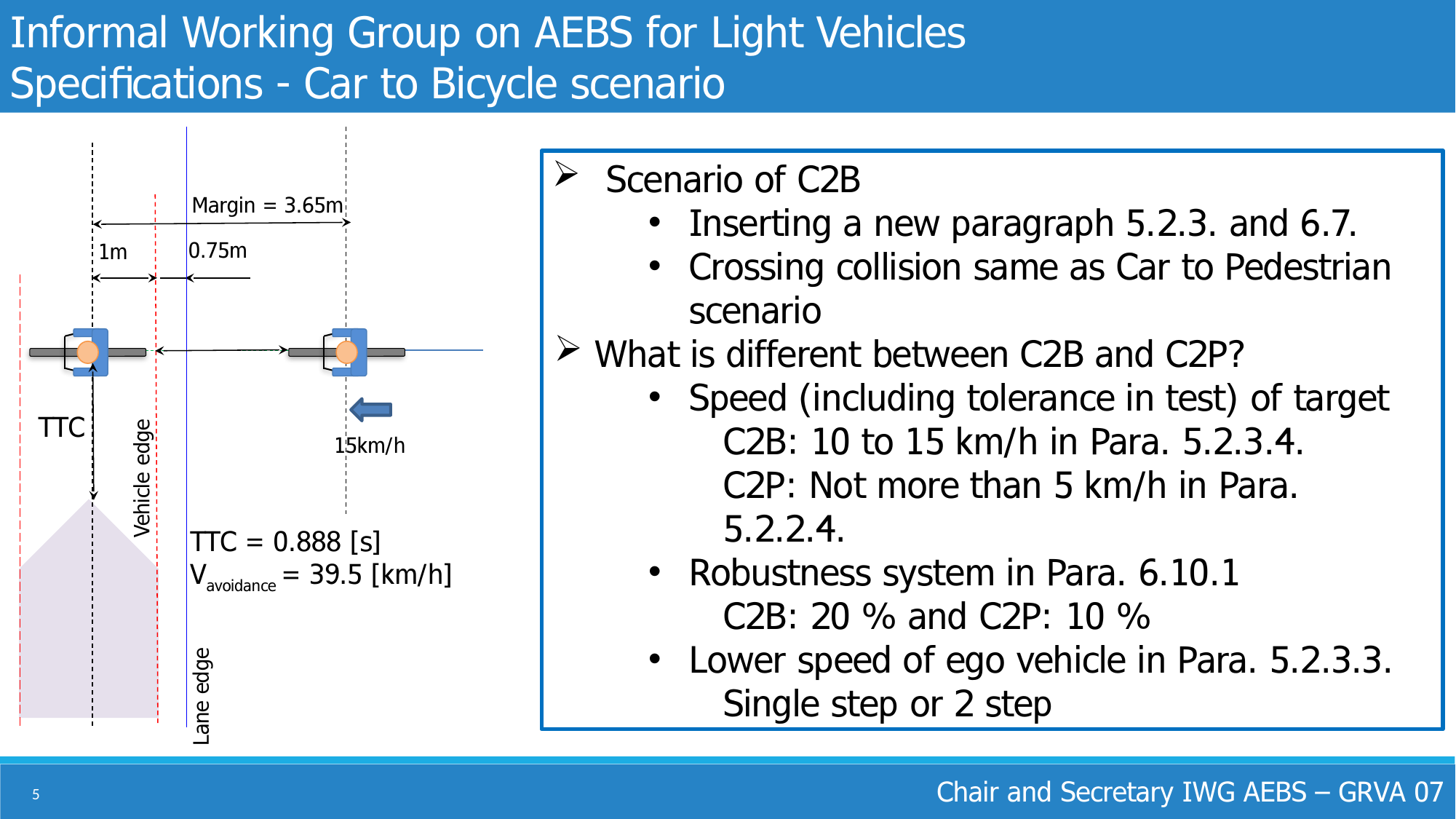

Informal Working Group on AEBS for Light Vehicles
Specifications - Car to Bicycle scenario

Margin = 3.65m

15km/h
0.75m
1m

Scenario of C2B
Inserting a new paragraph 5.2.3. and 6.7.
Crossing collision same as Car to Pedestrian scenario
What is different between C2B and C2P?
Speed (including tolerance in test) of target
C2B: 10 to 15 km/h in Para. 5.2.3.4.
C2P: Not more than 5 km/h in Para. 5.2.2.4.
Robustness system in Para. 6.10.1
C2B: 20 % and C2P: 10 %
Lower speed of ego vehicle in Para. 5.2.3.3.
Single step or 2 step

TTC
Vehicle edge
TTC = 0.888 [s]
Vavoidance = 39.5 [km/h]
Lane edge
Chair and Secretary IWG AEBS – GRVA 07
5